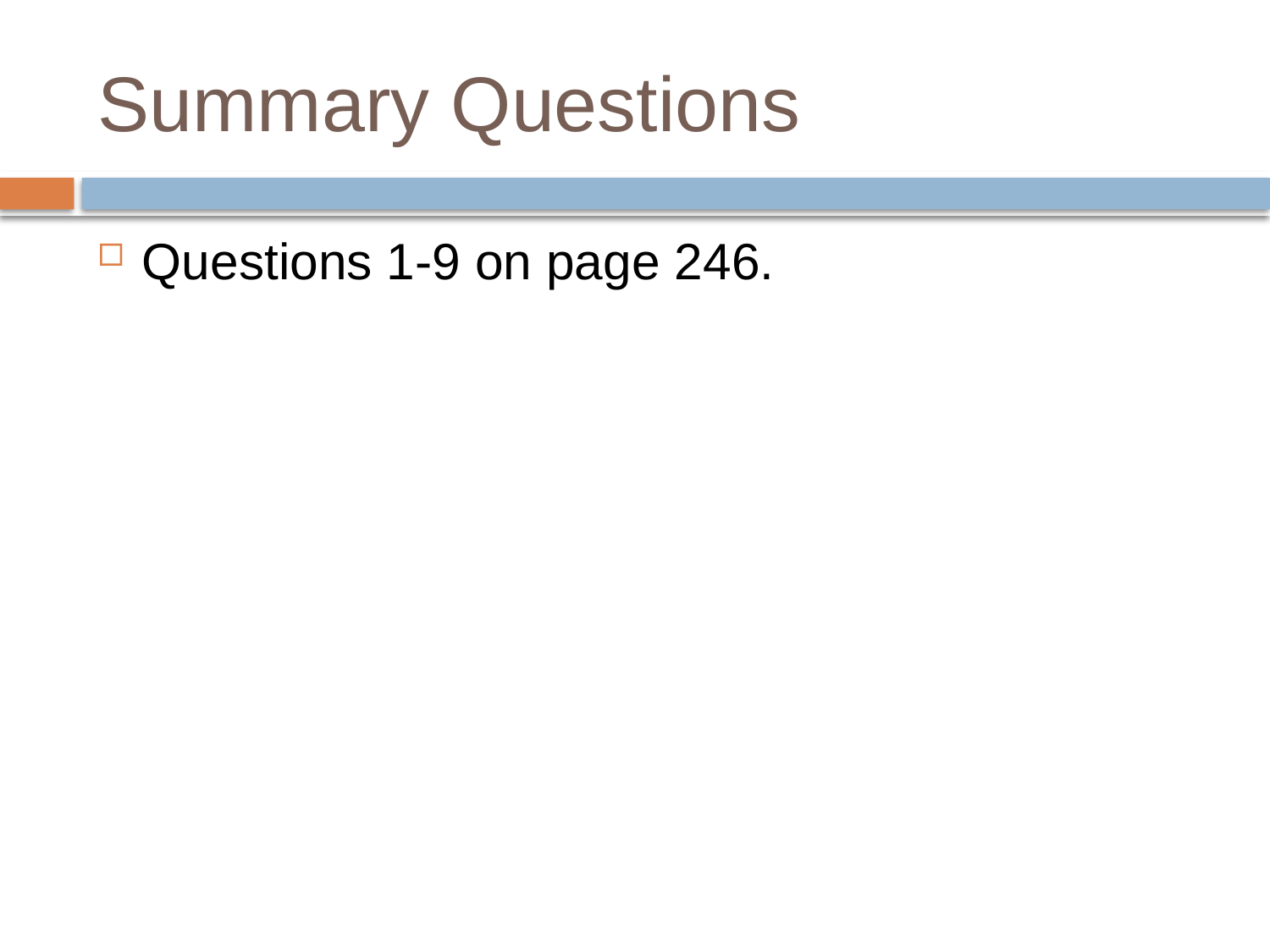

# Summary Questions
Questions 1-9 on page 246.